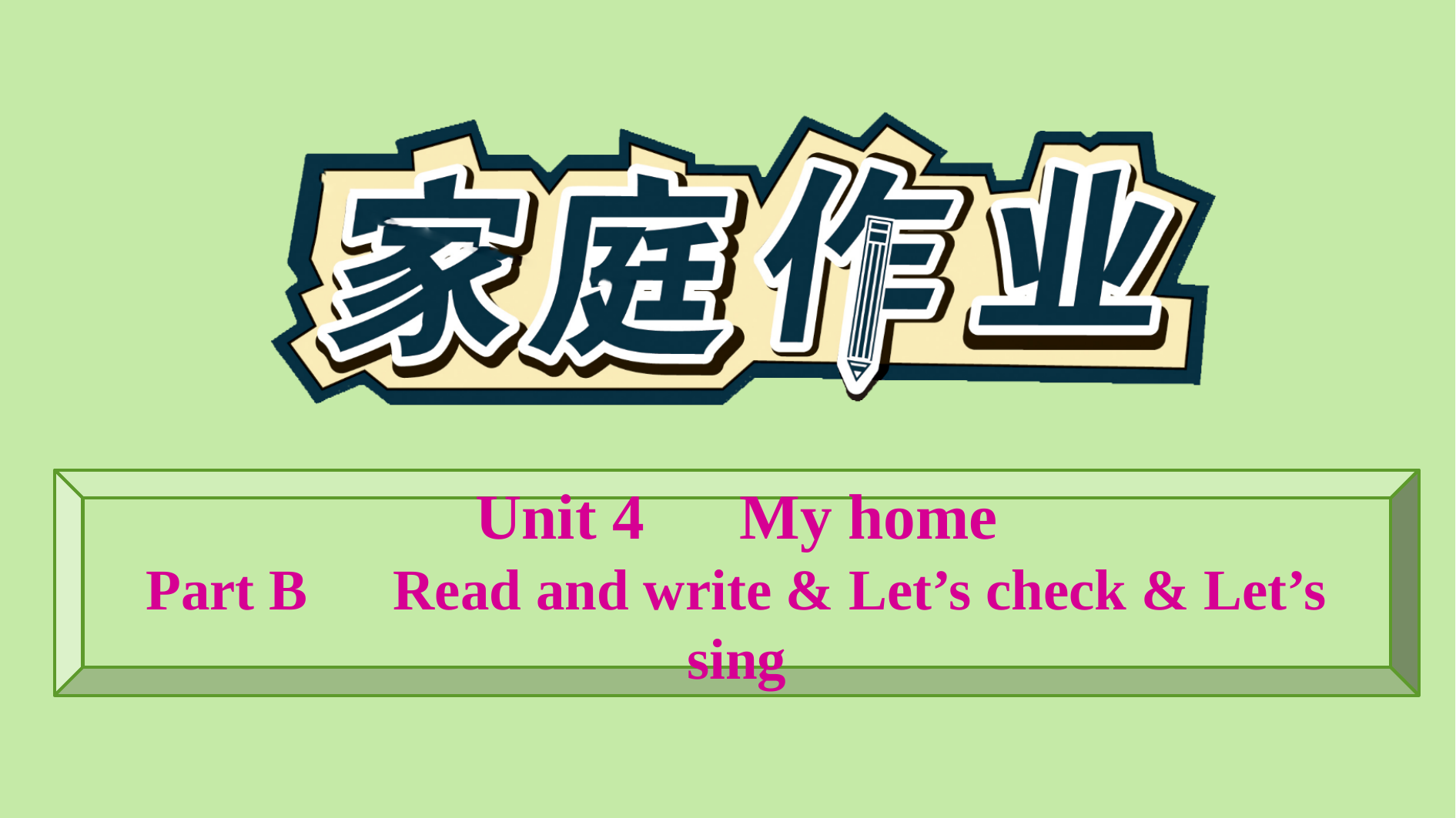

Unit 4　My home
Part B　Read and write & Let’s check & Let’s sing